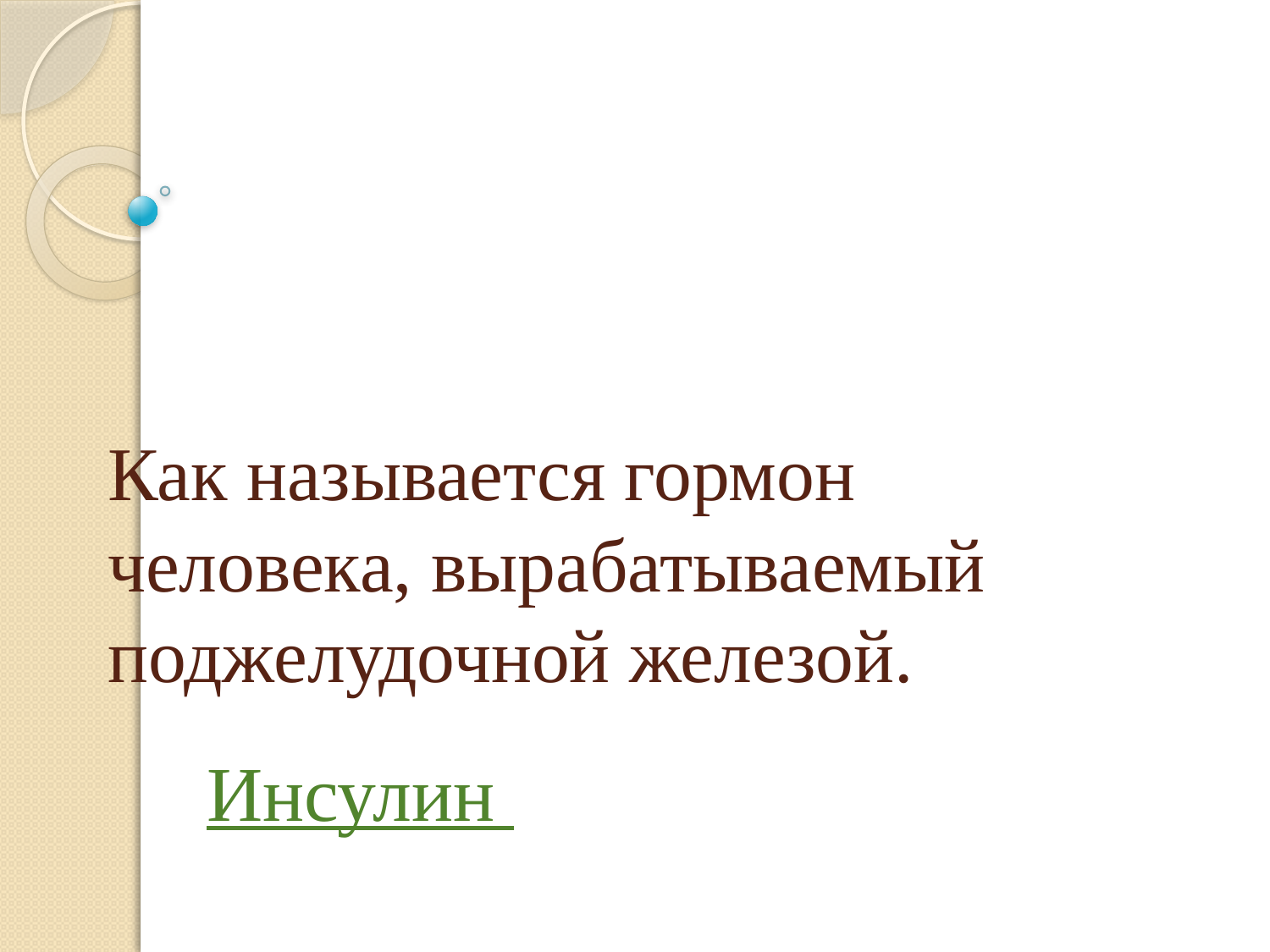

# Как называется гормон человека, вырабатываемый поджелудочной железой.
Инсулин